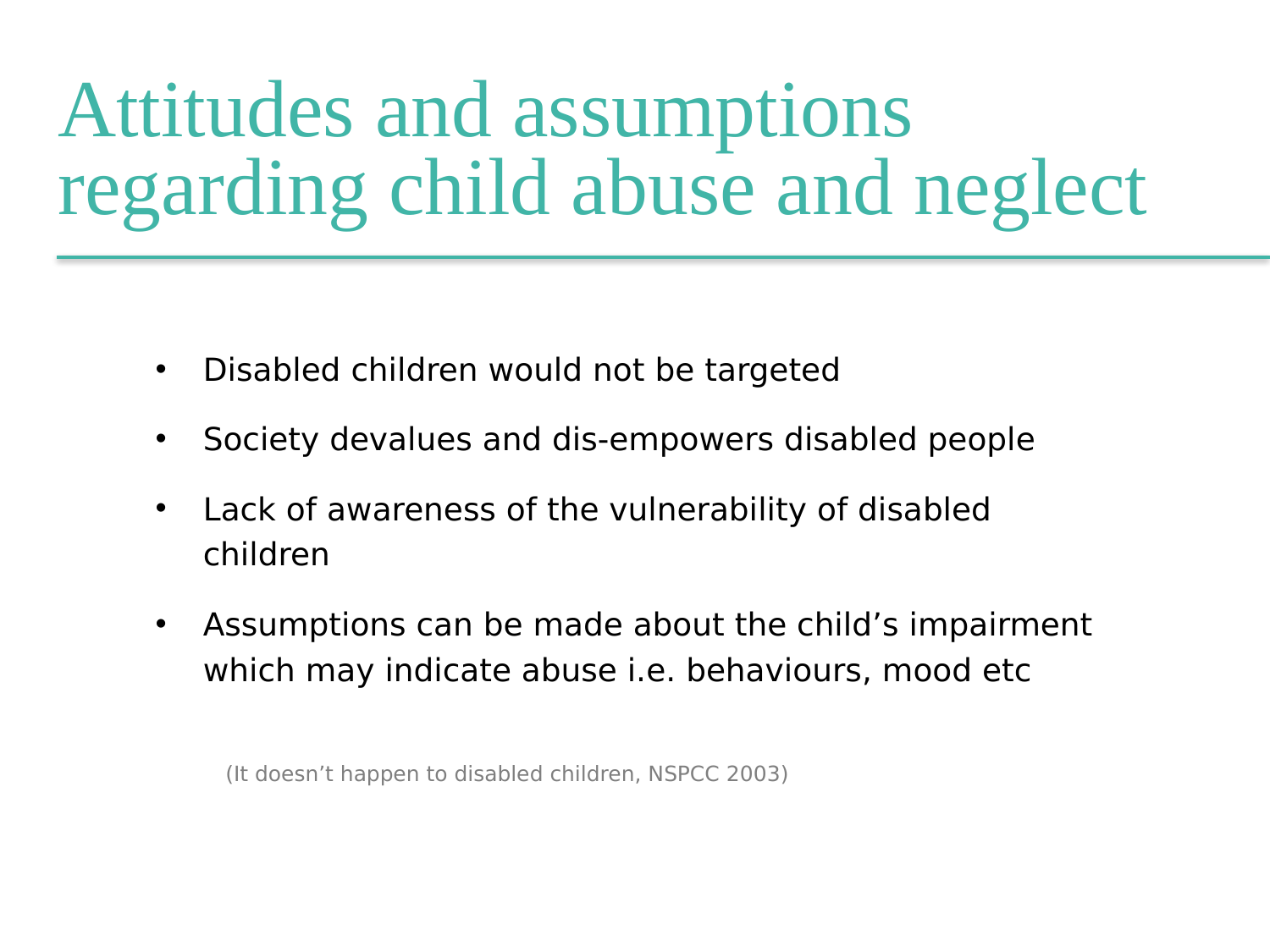

Attitudes and assumptions
regarding child abuse and neglect
Disabled children would not be targeted
Society devalues and dis-empowers disabled people
Lack of awareness of the vulnerability of disabled children
Assumptions can be made about the child’s impairment which may indicate abuse i.e. behaviours, mood etc
(It doesn’t happen to disabled children, NSPCC 2003)